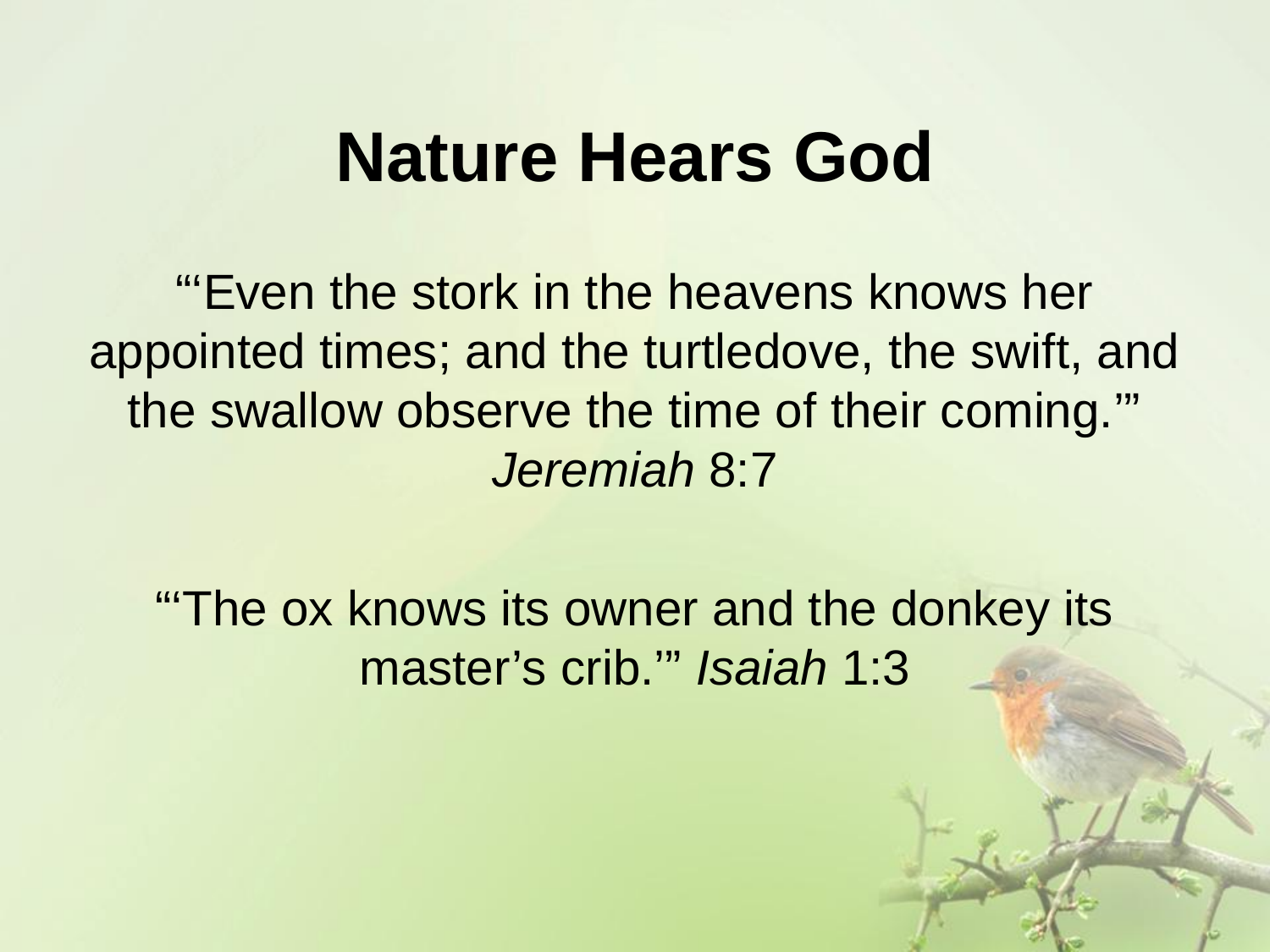

# Nature Hears God
“‘Even the stork in the heavens knows her appointed times; and the turtledove, the swift, and the swallow observe the time of their coming.’” Jeremiah 8:7

“‘The ox knows its owner and the donkey its master’s crib.’” Isaiah 1:3